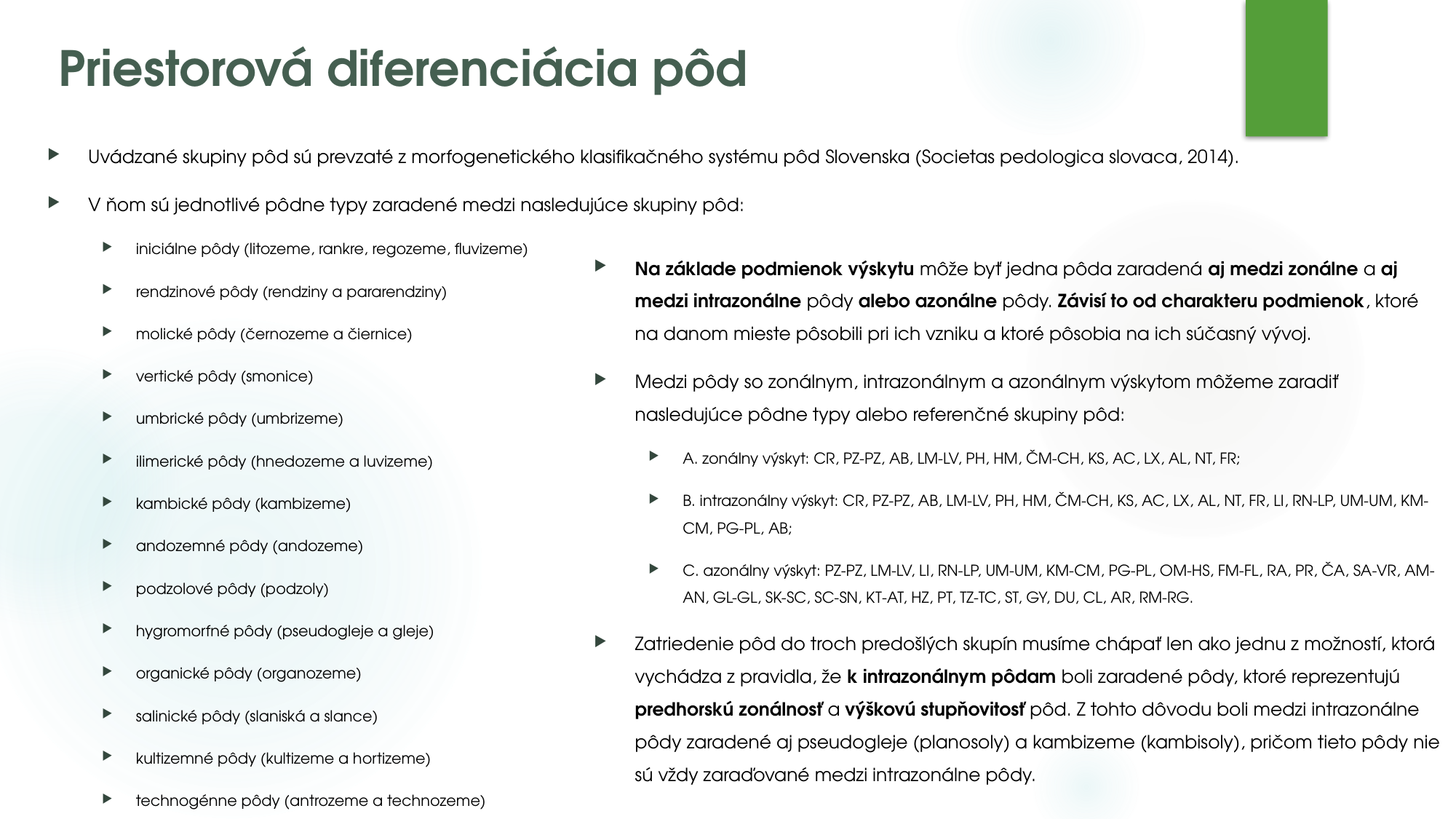

# Priestorová diferenciácia pôd
Uvádzané skupiny pôd sú prevzaté z morfogenetického klasifikačného systému pôd Slovenska (Societas pedologica slovaca, 2014).
V ňom sú jednotlivé pôdne typy zaradené medzi nasledujúce skupiny pôd:
iniciálne pôdy (litozeme, rankre, regozeme, fluvizeme)
rendzinové pôdy (rendziny a pararendziny)
molické pôdy (černozeme a čiernice)
vertické pôdy (smonice)
umbrické pôdy (umbrizeme)
ilimerické pôdy (hnedozeme a luvizeme)
kambické pôdy (kambizeme)
andozemné pôdy (andozeme)
podzolové pôdy (podzoly)
hygromorfné pôdy (pseudogleje a gleje)
organické pôdy (organozeme)
salinické pôdy (slaniská a slance)
kultizemné pôdy (kultizeme a hortizeme)
technogénne pôdy (antrozeme a technozeme)
Na základe podmienok výskytu môže byť jedna pôda zaradená aj medzi zonálne a aj medzi intrazonálne pôdy alebo azonálne pôdy. Závisí to od charakteru podmienok, ktoré na danom mieste pôsobili pri ich vzniku a ktoré pôsobia na ich súčasný vývoj.
Medzi pôdy so zonálnym, intrazonálnym a azonálnym výskytom môžeme zaradiť nasledujúce pôdne typy alebo referenčné skupiny pôd:
A. zonálny výskyt: CR, PZ-PZ, AB, LM-LV, PH, HM, ČM-CH, KS, AC, LX, AL, NT, FR;
B. intrazonálny výskyt: CR, PZ-PZ, AB, LM-LV, PH, HM, ČM-CH, KS, AC, LX, AL, NT, FR, LI, RN-LP, UM-UM, KM-CM, PG-PL, AB;
C. azonálny výskyt: PZ-PZ, LM-LV, LI, RN-LP, UM-UM, KM-CM, PG-PL, OM-HS, FM-FL, RA, PR, ČA, SA-VR, AM-AN, GL-GL, SK-SC, SC-SN, KT-AT, HZ, PT, TZ-TC, ST, GY, DU, CL, AR, RM-RG.
Zatriedenie pôd do troch predošlých skupín musíme chápať len ako jednu z možností, ktorá vychádza z pravidla, že k intrazonálnym pôdam boli zaradené pôdy, ktoré reprezentujú predhorskú zonálnosť a výškovú stupňovitosť pôd. Z tohto dôvodu boli medzi intrazonálne pôdy zaradené aj pseudogleje (planosoly) a kambizeme (kambisoly), pričom tieto pôdy nie sú vždy zaraďované medzi intrazonálne pôdy.